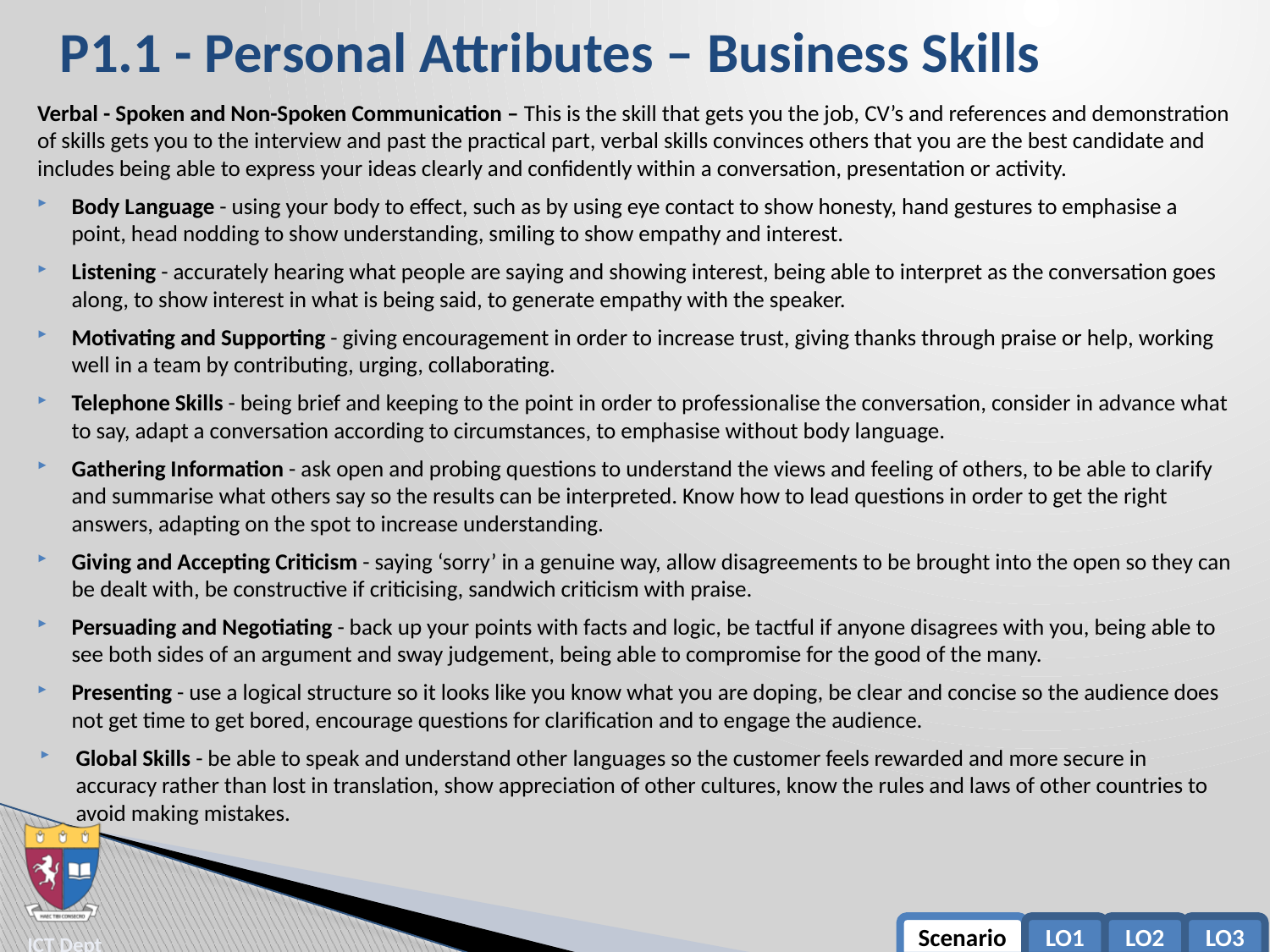

P1.1 - Personal Attributes – Business Skills
Verbal - Spoken and Non-Spoken Communication – This is the skill that gets you the job, CV’s and references and demonstration of skills gets you to the interview and past the practical part, verbal skills convinces others that you are the best candidate and includes being able to express your ideas clearly and confidently within a conversation, presentation or activity.
Body Language - using your body to effect, such as by using eye contact to show honesty, hand gestures to emphasise a point, head nodding to show understanding, smiling to show empathy and interest.
Listening - accurately hearing what people are saying and showing interest, being able to interpret as the conversation goes along, to show interest in what is being said, to generate empathy with the speaker.
Motivating and Supporting - giving encouragement in order to increase trust, giving thanks through praise or help, working well in a team by contributing, urging, collaborating.
Telephone Skills - being brief and keeping to the point in order to professionalise the conversation, consider in advance what to say, adapt a conversation according to circumstances, to emphasise without body language.
Gathering Information - ask open and probing questions to understand the views and feeling of others, to be able to clarify and summarise what others say so the results can be interpreted. Know how to lead questions in order to get the right answers, adapting on the spot to increase understanding.
Giving and Accepting Criticism - saying ‘sorry’ in a genuine way, allow disagreements to be brought into the open so they can be dealt with, be constructive if criticising, sandwich criticism with praise.
Persuading and Negotiating - back up your points with facts and logic, be tactful if anyone disagrees with you, being able to see both sides of an argument and sway judgement, being able to compromise for the good of the many.
Presenting - use a logical structure so it looks like you know what you are doping, be clear and concise so the audience does not get time to get bored, encourage questions for clarification and to engage the audience.
Global Skills - be able to speak and understand other languages so the customer feels rewarded and more secure in accuracy rather than lost in translation, show appreciation of other cultures, know the rules and laws of other countries to avoid making mistakes.